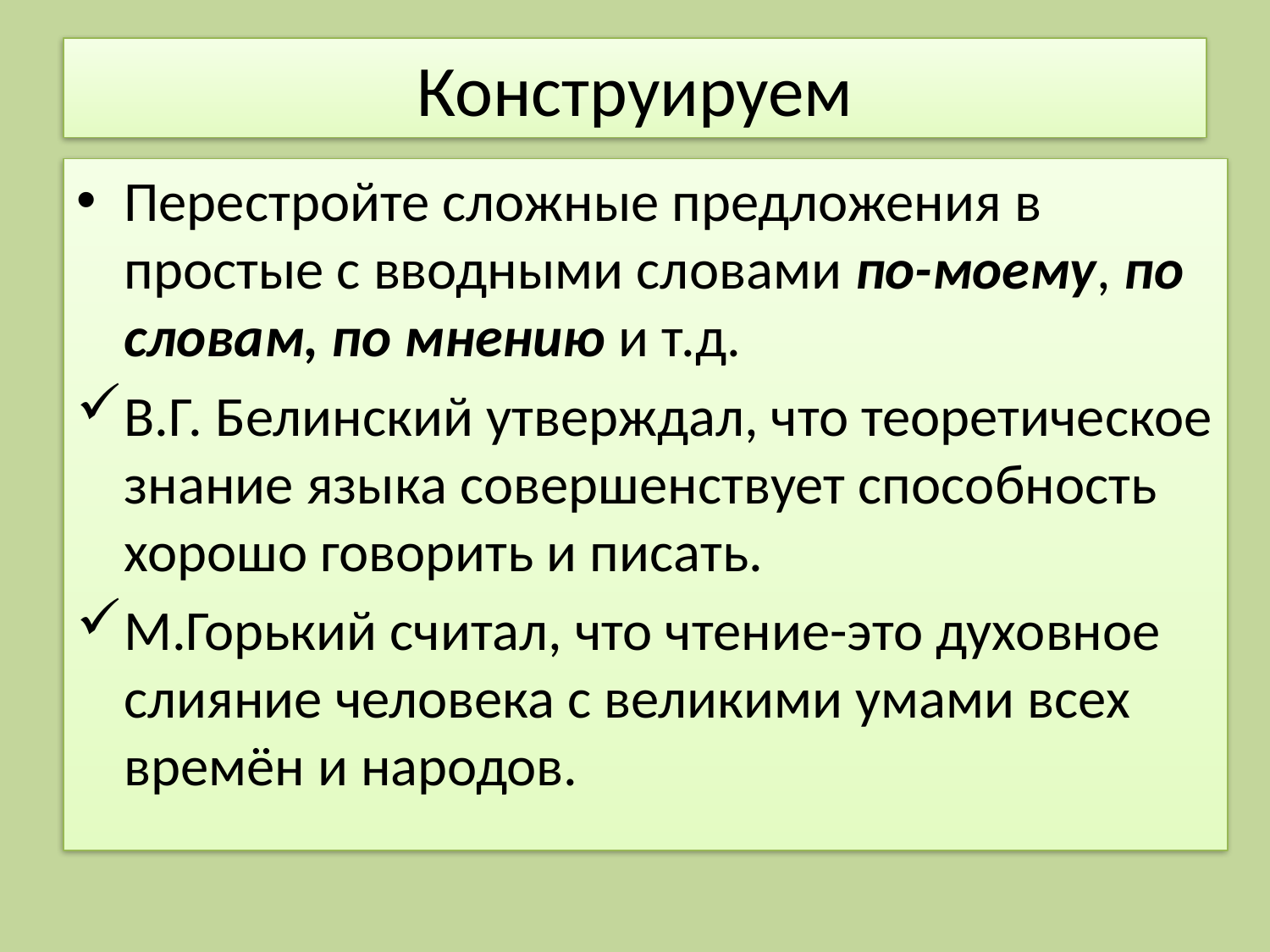

# Конструируем
Перестройте сложные предложения в простые с вводными словами по-моему, по словам, по мнению и т.д.
В.Г. Белинский утверждал, что теоретическое знание языка совершенствует способность хорошо говорить и писать.
М.Горький считал, что чтение-это духовное слияние человека с великими умами всех времён и народов.